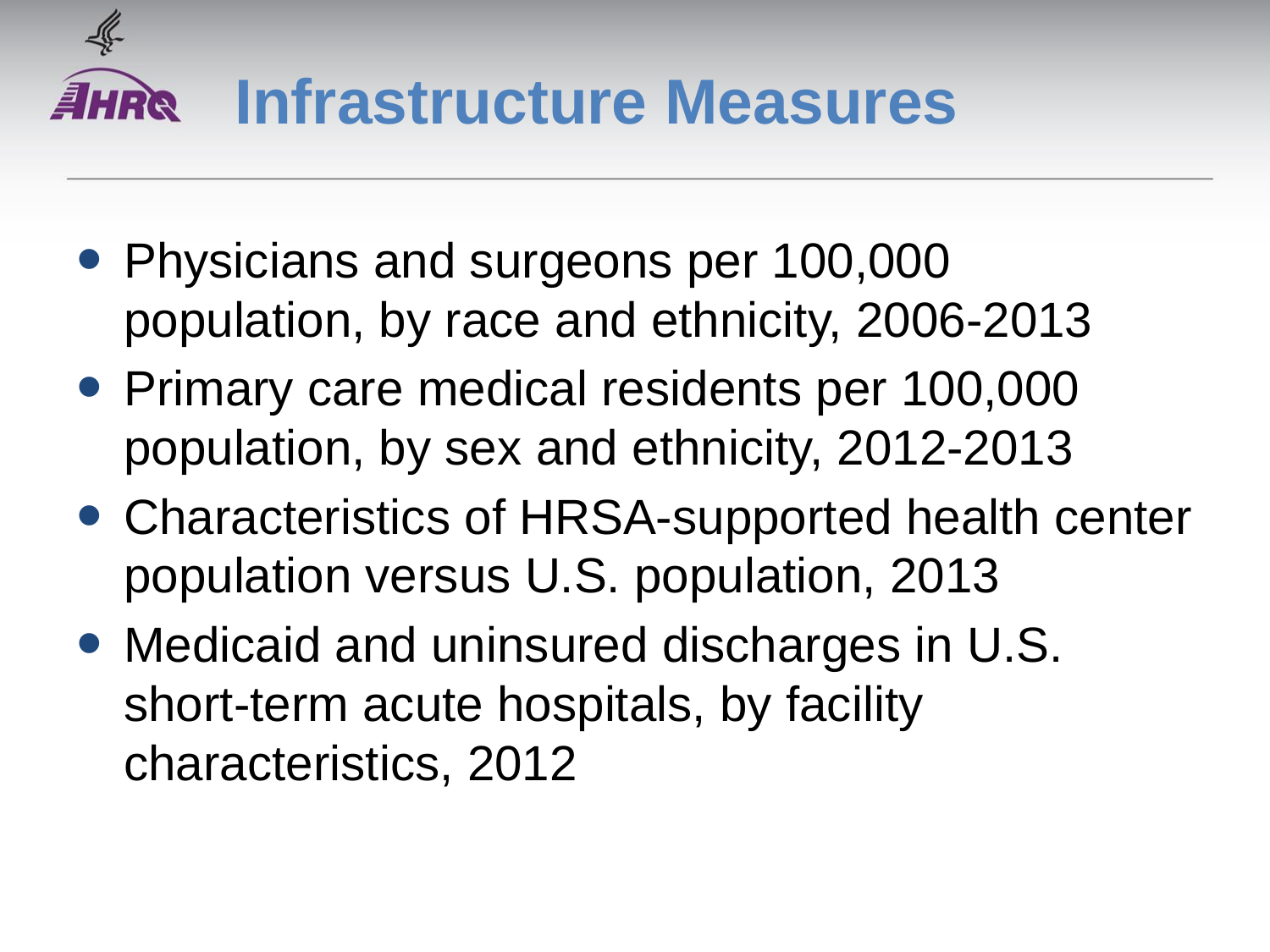

# Infrastructure Measures
Physicians and surgeons per 100,000 population, by race and ethnicity, 2006-2013
Primary care medical residents per 100,000 population, by sex and ethnicity, 2012-2013
Characteristics of HRSA-supported health center population versus U.S. population, 2013
Medicaid and uninsured discharges in U.S. short-term acute hospitals, by facility characteristics, 2012